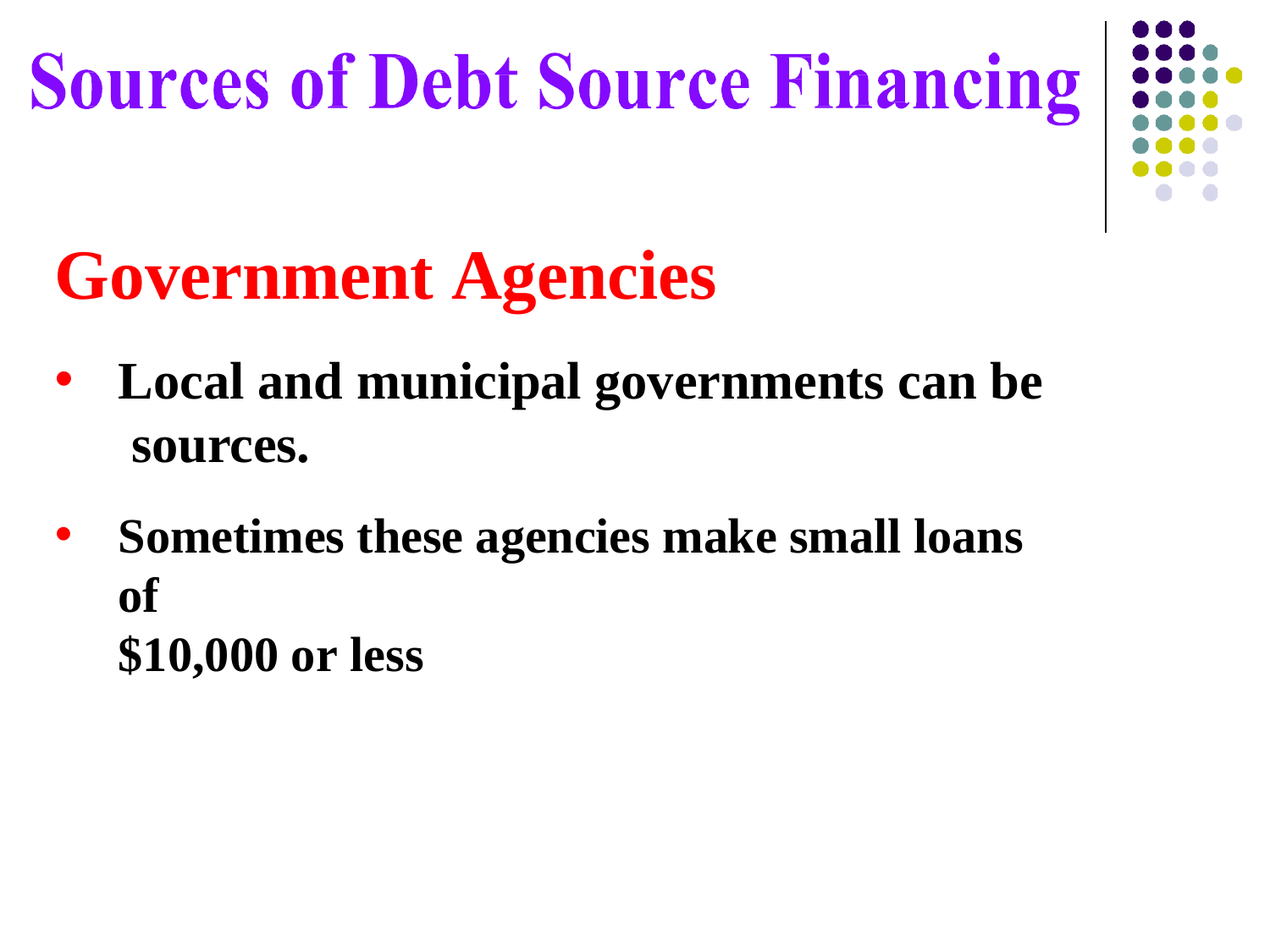

# Government Agencies
Local and municipal governments can be  sources.
Sometimes these agencies make small loans of
$10,000 or less